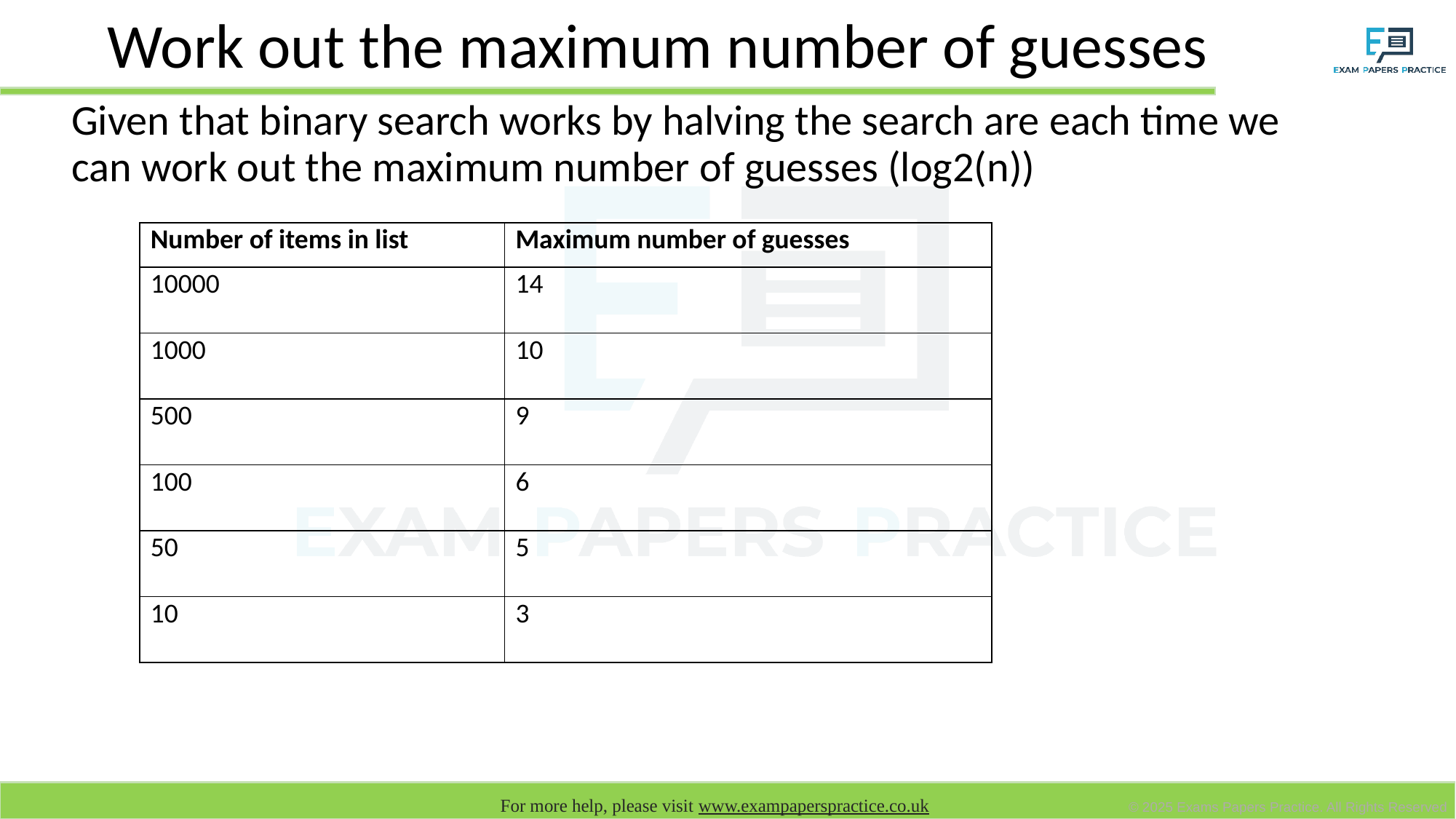

# Work out the maximum number of guesses
Given that binary search works by halving the search are each time we can work out the maximum number of guesses (log2(n))

| Number of items in list | Maximum number of guesses |
| --- | --- |
| 10000 | 14 |
| 1000 | 10 |
| 500 | 9 |
| 100 | 6 |
| 50 | 5 |
| 10 | 3 |